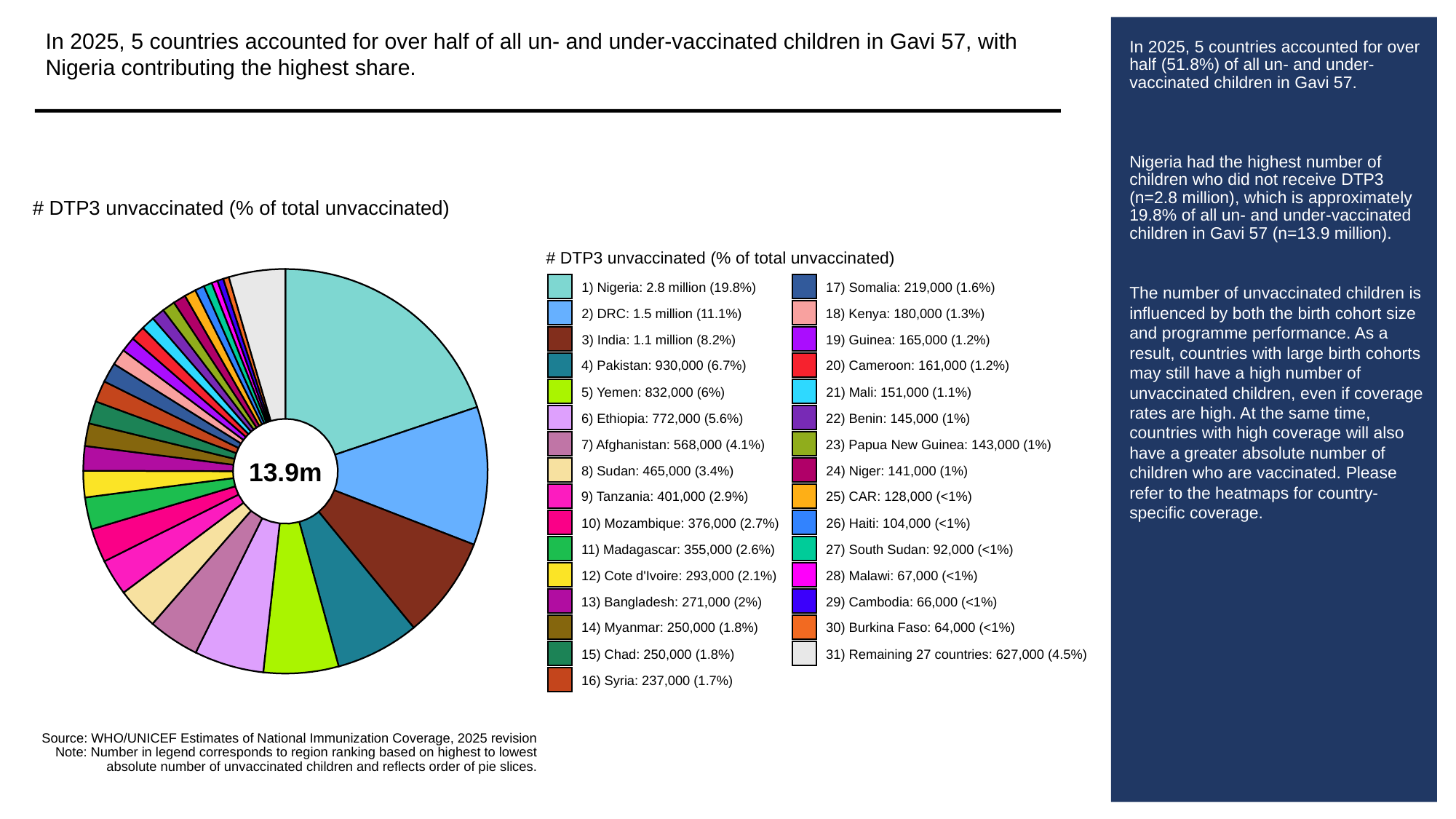

In 2025, 5 countries accounted for over half of all un- and under-vaccinated children in Gavi 57, with Nigeria contributing the highest share.
# In 2025, 5 countries accounted for over half (51.8%) of all un- and under-vaccinated children in Gavi 57.

Nigeria had the highest number of children who did not receive DTP3 (n=2.8 million), which is approximately 19.8% of all un- and under-vaccinated children in Gavi 57 (n=13.9 million).

The number of unvaccinated children is influenced by both the birth cohort size and programme performance. As a result, countries with large birth cohorts may still have a high number of unvaccinated children, even if coverage rates are high. At the same time, countries with high coverage will also have a greater absolute number of children who are vaccinated. Please refer to the heatmaps for country-specific coverage.

# DTP3 unvaccinated (% of total unvaccinated)
# DTP3 unvaccinated (% of total unvaccinated)

1) Nigeria: 2.8 million (19.8%)
17) Somalia: 219,000 (1.6%)

2) DRC: 1.5 million (11.1%)
18) Kenya: 180,000 (1.3%)

3) India: 1.1 million (8.2%)
19) Guinea: 165,000 (1.2%)

4) Pakistan: 930,000 (6.7%)
20) Cameroon: 161,000 (1.2%)

5) Yemen: 832,000 (6%)
21) Mali: 151,000 (1.1%)

6) Ethiopia: 772,000 (5.6%)
22) Benin: 145,000 (1%)

7) Afghanistan: 568,000 (4.1%)
23) Papua New Guinea: 143,000 (1%)

13.9m
8) Sudan: 465,000 (3.4%)
24) Niger: 141,000 (1%)

9) Tanzania: 401,000 (2.9%)
25) CAR: 128,000 (<1%)

10) Mozambique: 376,000 (2.7%)
26) Haiti: 104,000 (<1%)

11) Madagascar: 355,000 (2.6%)
27) South Sudan: 92,000 (<1%)

12) Cote d'Ivoire: 293,000 (2.1%)
28) Malawi: 67,000 (<1%)

13) Bangladesh: 271,000 (2%)
29) Cambodia: 66,000 (<1%)

14) Myanmar: 250,000 (1.8%)
30) Burkina Faso: 64,000 (<1%)

15) Chad: 250,000 (1.8%)
31) Remaining 27 countries: 627,000 (4.5%)

16) Syria: 237,000 (1.7%)
Source: WHO/UNICEF Estimates of National Immunization Coverage, 2025 revision
Note: Number in legend corresponds to region ranking based on highest to lowest
absolute number of unvaccinated children and reflects order of pie slices.